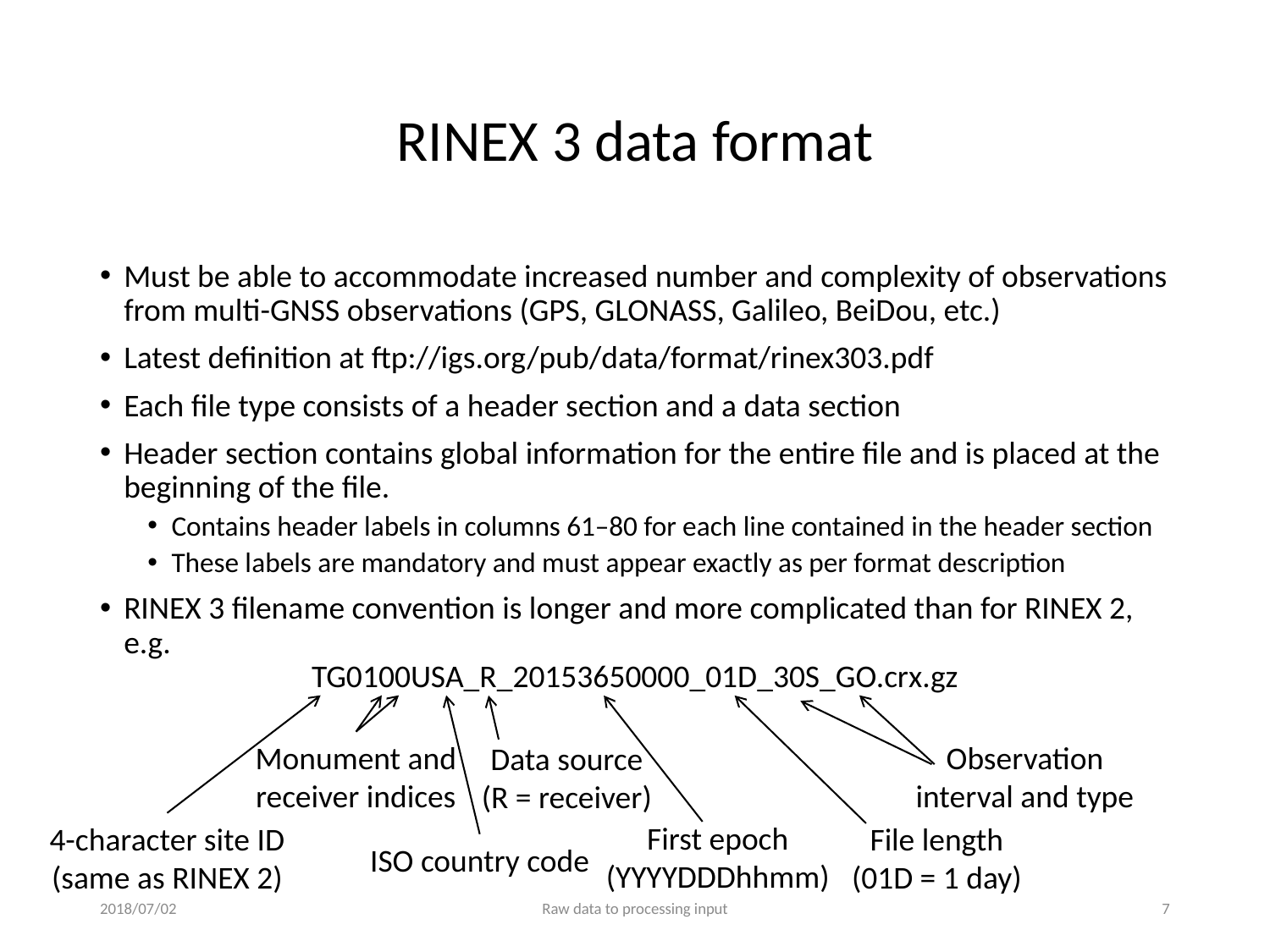

# RINEX 3 data format
Must be able to accommodate increased number and complexity of observations from multi-GNSS observations (GPS, GLONASS, Galileo, BeiDou, etc.)
Latest definition at ftp://igs.org/pub/data/format/rinex303.pdf
Each file type consists of a header section and a data section
Header section contains global information for the entire file and is placed at the beginning of the file.
Contains header labels in columns 61–80 for each line contained in the header section
These labels are mandatory and must appear exactly as per format description
RINEX 3 filename convention is longer and more complicated than for RINEX 2, e.g.
TG0100USA_R_20153650000_01D_30S_GO.crx.gz
Monument and
receiver indices
Observation
interval and type
Data source
(R = receiver)
First epoch
(YYYYDDDhhmm)
File length
(01D = 1 day)
4-character site ID
(same as RINEX 2)
ISO country code
2018/07/02
Raw data to processing input
7